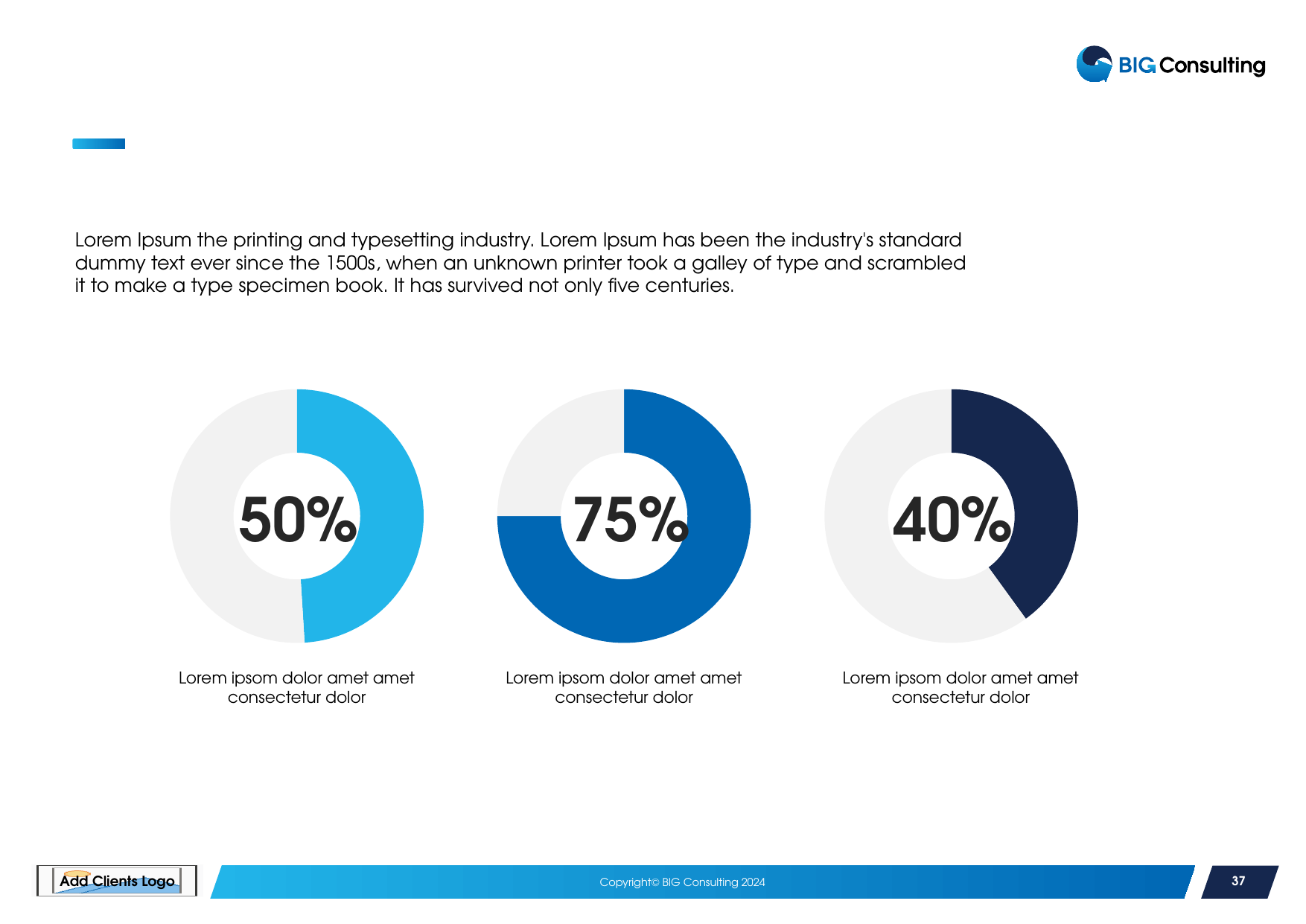

Lorem Ipsum the printing and typesetting industry. Lorem Ipsum has been the industry's standard dummy text ever since the 1500s, when an unknown printer took a galley of type and scrambled it to make a type specimen book. It has survived not only five centuries.

### Chart

| Category | Column1 |
|---|---|
|  | 50.0 |
|  | 52.0 |

### Chart

| Category | Column1 |
|---|---|
|  | 75.0 |
|  | 25.0 |

### Chart

| Category | Column1 |
|---|---|
|  | 40.0 |
|  | 60.0 |
75%
40%
50%
Lorem ipsom dolor amet amet consectetur dolor
Lorem ipsom dolor amet amet consectetur dolor
Lorem ipsom dolor amet amet consectetur dolor

37